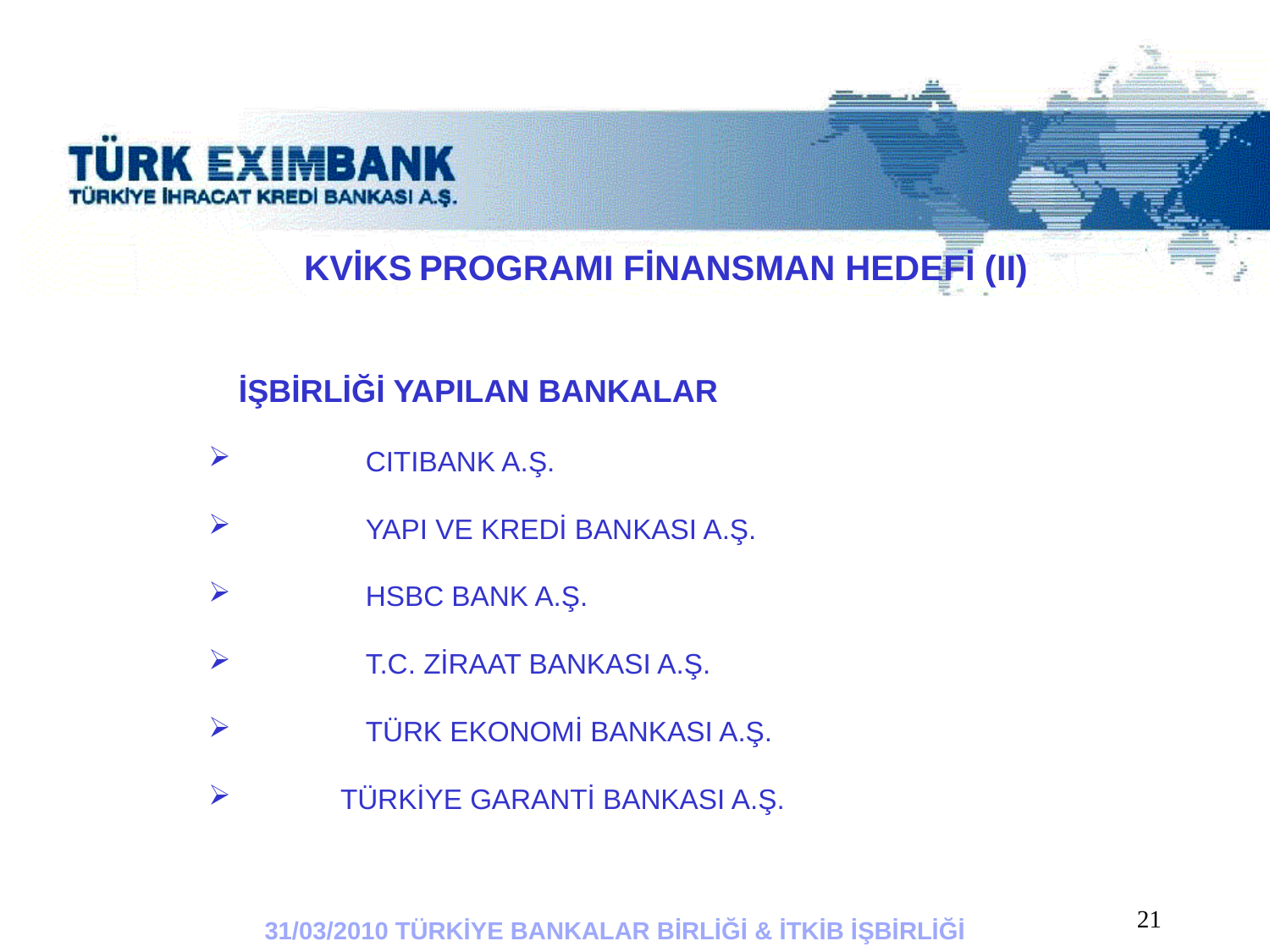

KVİKS PROGRAMI FİNANSMAN HEDEFİ (II)

	İŞBİRLİĞİ YAPILAN BANKALAR

	CITIBANK A.Ş.

	YAPI VE KREDİ BANKASI A.Ş.

	HSBC BANK A.Ş.

	T.C. ZİRAAT BANKASI A.Ş.

	TÜRK EKONOMİ BANKASI A.Ş.

             TÜRKİYE GARANTİ BANKASI A.Ş.

		21
31/03/2010 TÜRKİYE BANKALAR BİRLİĞİ & İTKİB İŞBİRLİĞİ